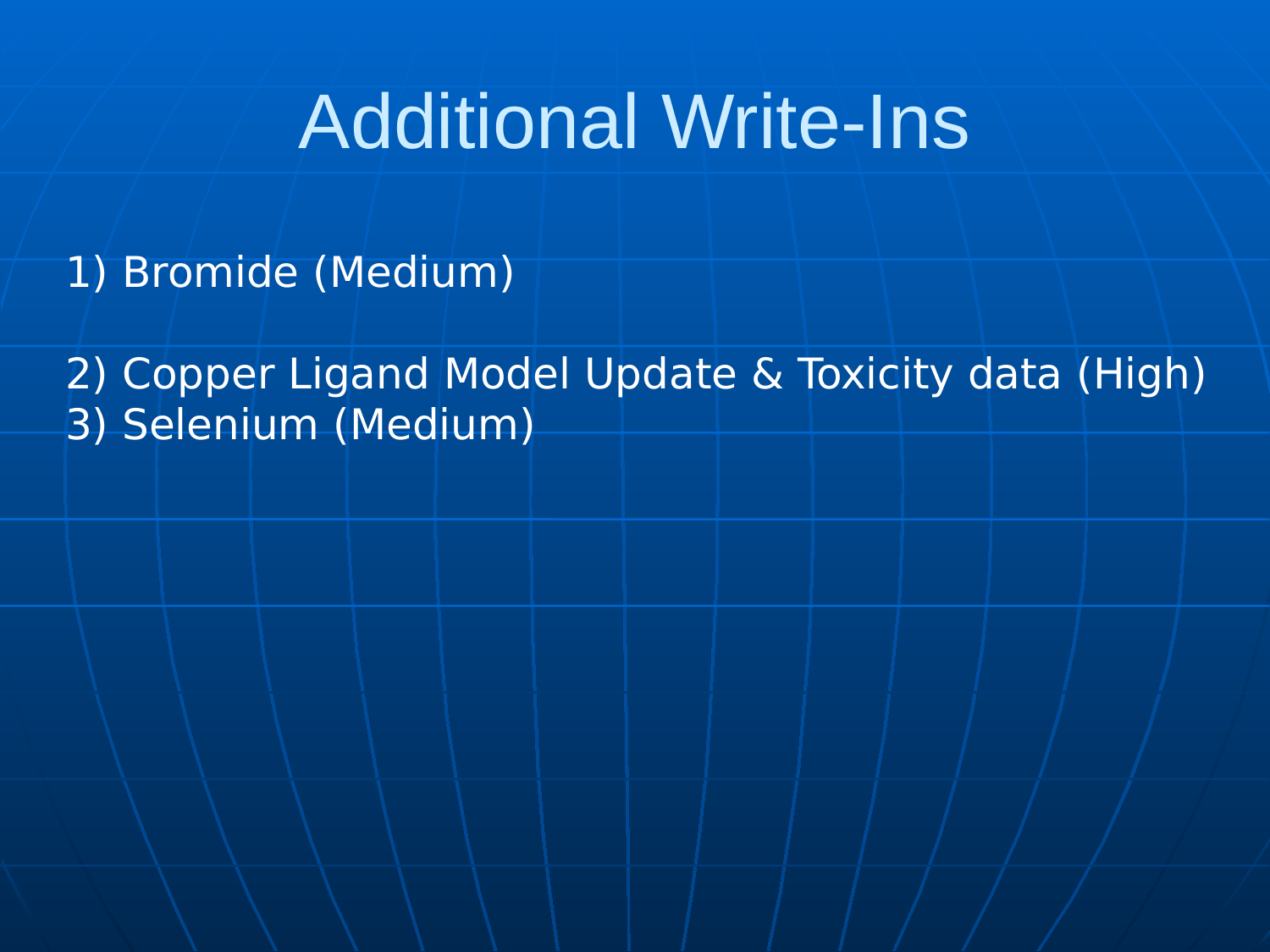

# Additional Write-Ins
1) Bromide (Medium)

2) Copper Ligand Model Update & Toxicity data (High)
3) Selenium (Medium)